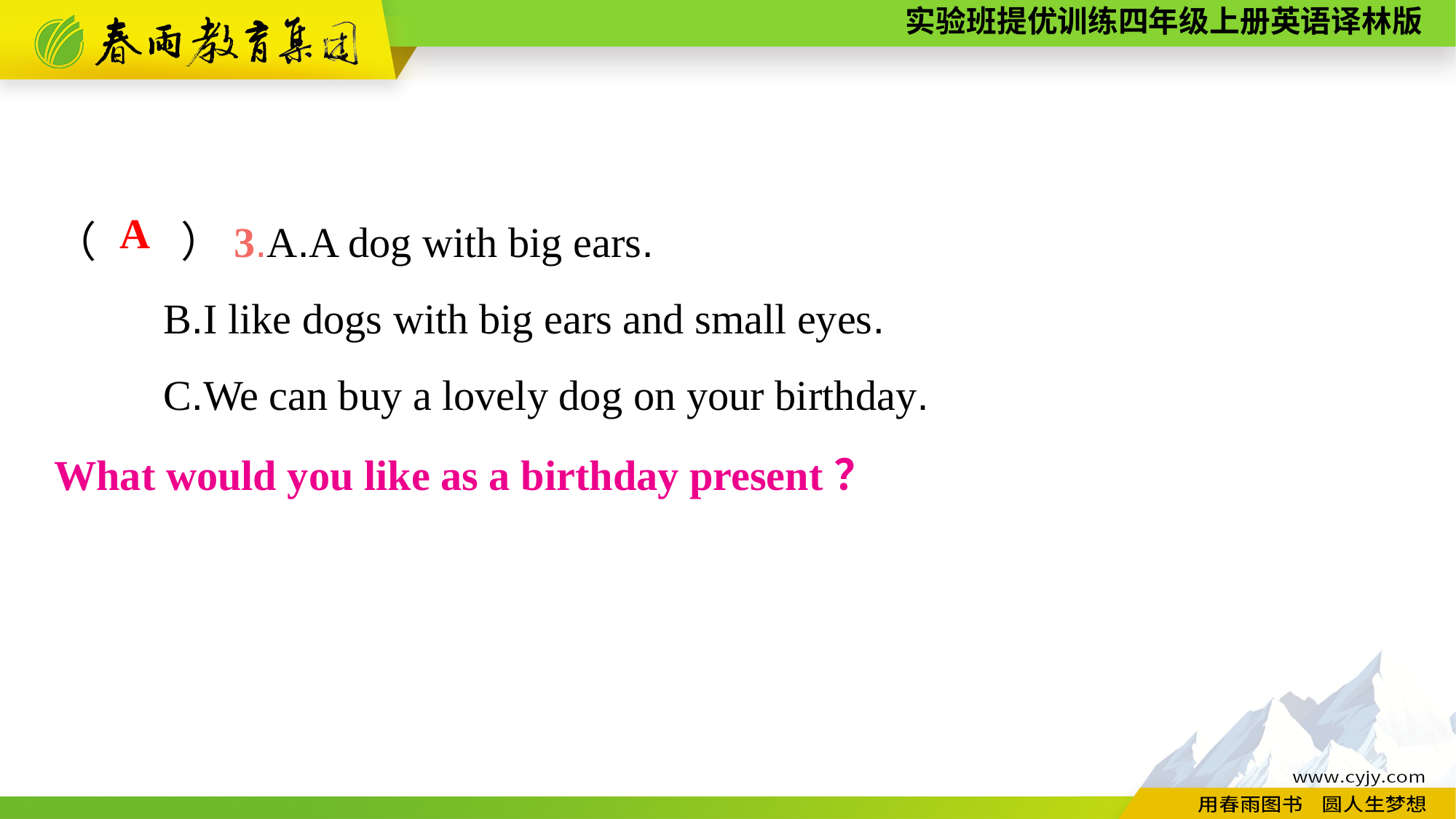

（　　）3.A.A dog with big ears.
	B.I like dogs with big ears and small eyes.
	C.We can buy a lovely dog on your birthday.
A
What would you like as a birthday present？